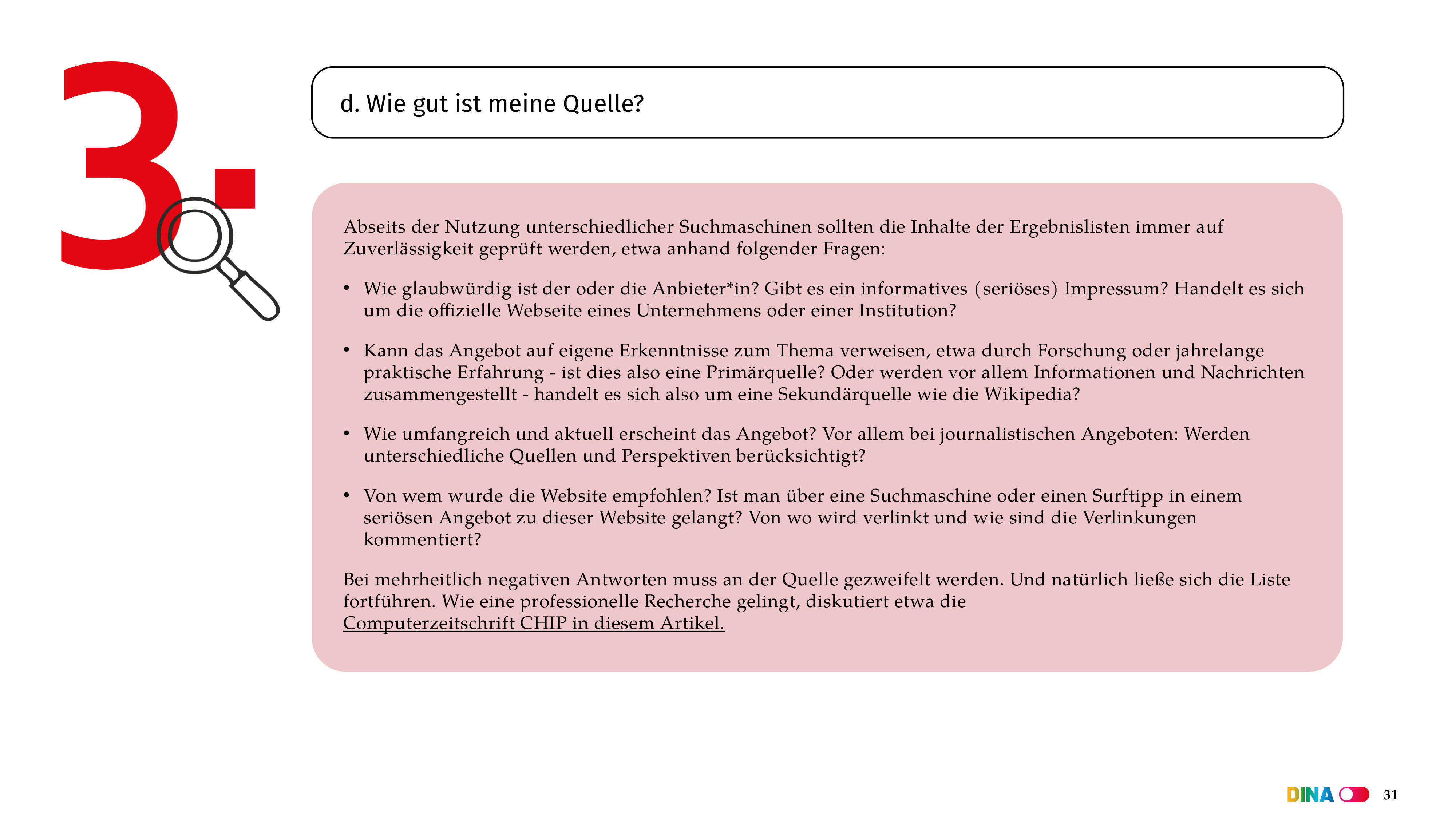

d. Wie gut ist meine Quelle?
Abseits der Nutzung unterschiedlicher Suchmaschinen sollten die Inhalte der Ergebnislisten immer auf Zuverlässigkeit geprüft werden, etwa anhand folgender Fragen:
Wie glaubwürdig ist der oder die Anbieter*in? Gibt es ein informatives (seriöses) Impressum? Handelt es sich um die offizielle Webseite eines Unternehmens oder einer Institution?
Kann das Angebot auf eigene Erkenntnisse zum Thema verweisen, etwa durch Forschung oder jahrelange praktische Erfahrung - ist dies also eine Primärquelle? Oder werden vor allem Informationen und Nachrichten zusammengestellt - handelt es sich also um eine Sekundärquelle wie die Wikipedia?
Wie umfangreich und aktuell erscheint das Angebot? Vor allem bei journalistischen Angeboten: Werden unterschiedliche Quellen und Perspektiven berücksichtigt?
Von wem wurde die Website empfohlen? Ist man über eine Suchmaschine oder einen Surftipp in einem seriösen Angebot zu dieser Website gelangt? Von wo wird verlinkt und wie sind die Verlinkungen kommentiert?
Bei mehrheitlich negativen Antworten muss an der Quelle gezweifelt werden. Und natürlich ließe sich die Liste fortführen. Wie eine professionelle Recherche gelingt, diskutiert etwa die Computerzeitschrift CHIP in diesem Artikel.

31